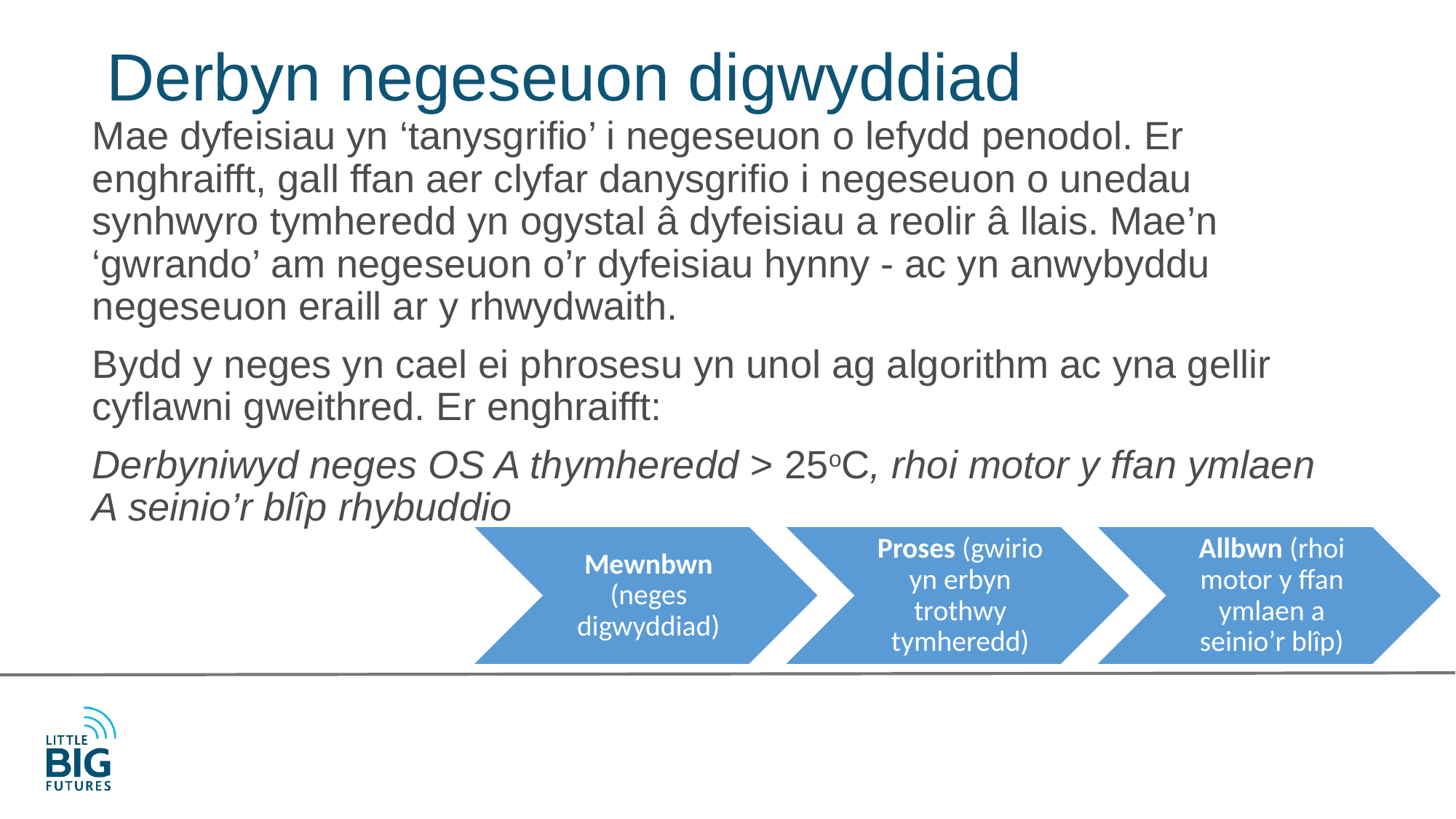

# Derbyn negeseuon digwyddiad
Mae dyfeisiau yn ‘tanysgrifio’ i negeseuon o lefydd penodol. Er enghraifft, gall ffan aer clyfar danysgrifio i negeseuon o unedau synhwyro tymheredd yn ogystal â dyfeisiau a reolir â llais. Mae’n ‘gwrando’ am negeseuon o’r dyfeisiau hynny - ac yn anwybyddu negeseuon eraill ar y rhwydwaith.
Bydd y neges yn cael ei phrosesu yn unol ag algorithm ac yna gellir cyflawni gweithred. Er enghraifft:
Derbyniwyd neges OS A thymheredd > 25oC, rhoi motor y ffan ymlaen A seinio’r blîp rhybuddio
Mewnbwn (neges digwyddiad)
Proses (gwirio yn erbyn trothwy tymheredd)
Allbwn (rhoi motor y ffan ymlaen a seinio’r blîp)